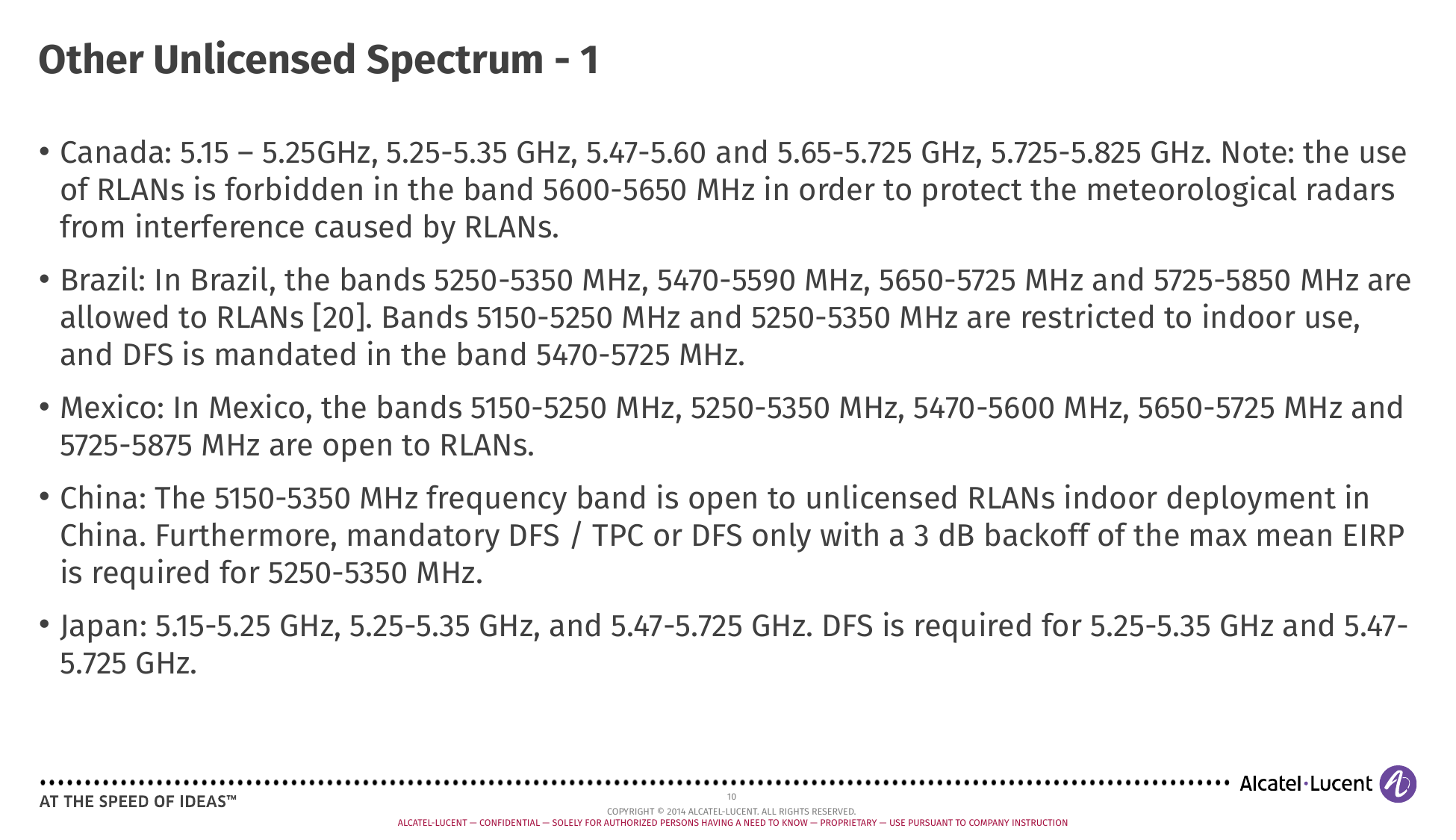

# Other Unlicensed Spectrum - 1
Canada: 5.15 – 5.25GHz, 5.25-5.35 GHz, 5.47-5.60 and 5.65-5.725 GHz, 5.725-5.825 GHz. Note: the use of RLANs is forbidden in the band 5600-5650 MHz in order to protect the meteorological radars from interference caused by RLANs.
Brazil: In Brazil, the bands 5250-5350 MHz, 5470-5590 MHz, 5650-5725 MHz and 5725-5850 MHz are allowed to RLANs [20]. Bands 5150-5250 MHz and 5250-5350 MHz are restricted to indoor use, and DFS is mandated in the band 5470-5725 MHz.
Mexico: In Mexico, the bands 5150-5250 MHz, 5250-5350 MHz, 5470-5600 MHz, 5650-5725 MHz and 5725-5875 MHz are open to RLANs.
China: The 5150-5350 MHz frequency band is open to unlicensed RLANs indoor deployment in China. Furthermore, mandatory DFS / TPC or DFS only with a 3 dB backoff of the max mean EIRP is required for 5250-5350 MHz.
Japan: 5.15-5.25 GHz, 5.25-5.35 GHz, and 5.47-5.725 GHz. DFS is required for 5.25-5.35 GHz and 5.47-5.725 GHz.